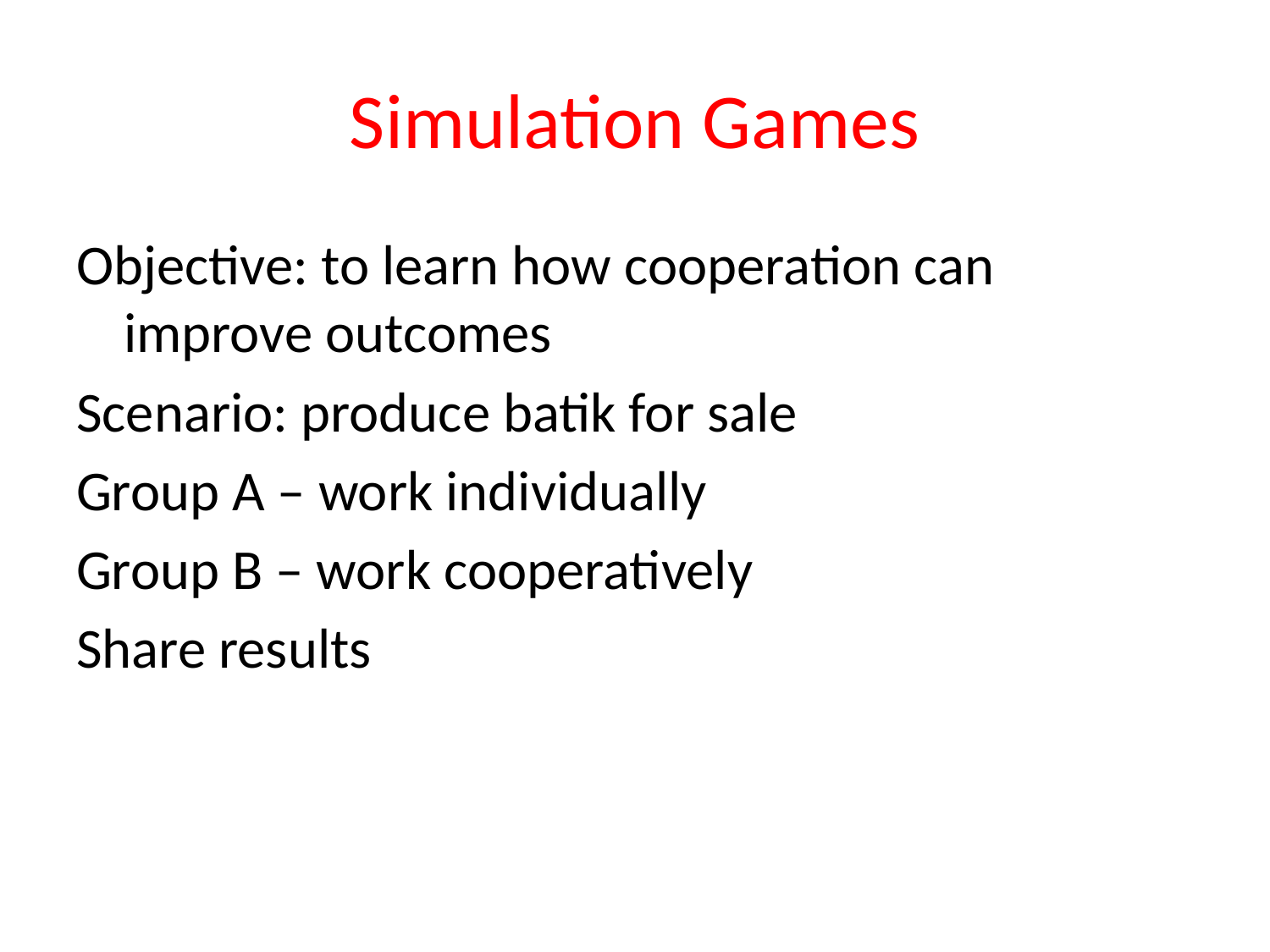

# Simulation Games
Objective: to learn how cooperation can improve outcomes
Scenario: produce batik for sale
Group A – work individually
Group B – work cooperatively
Share results